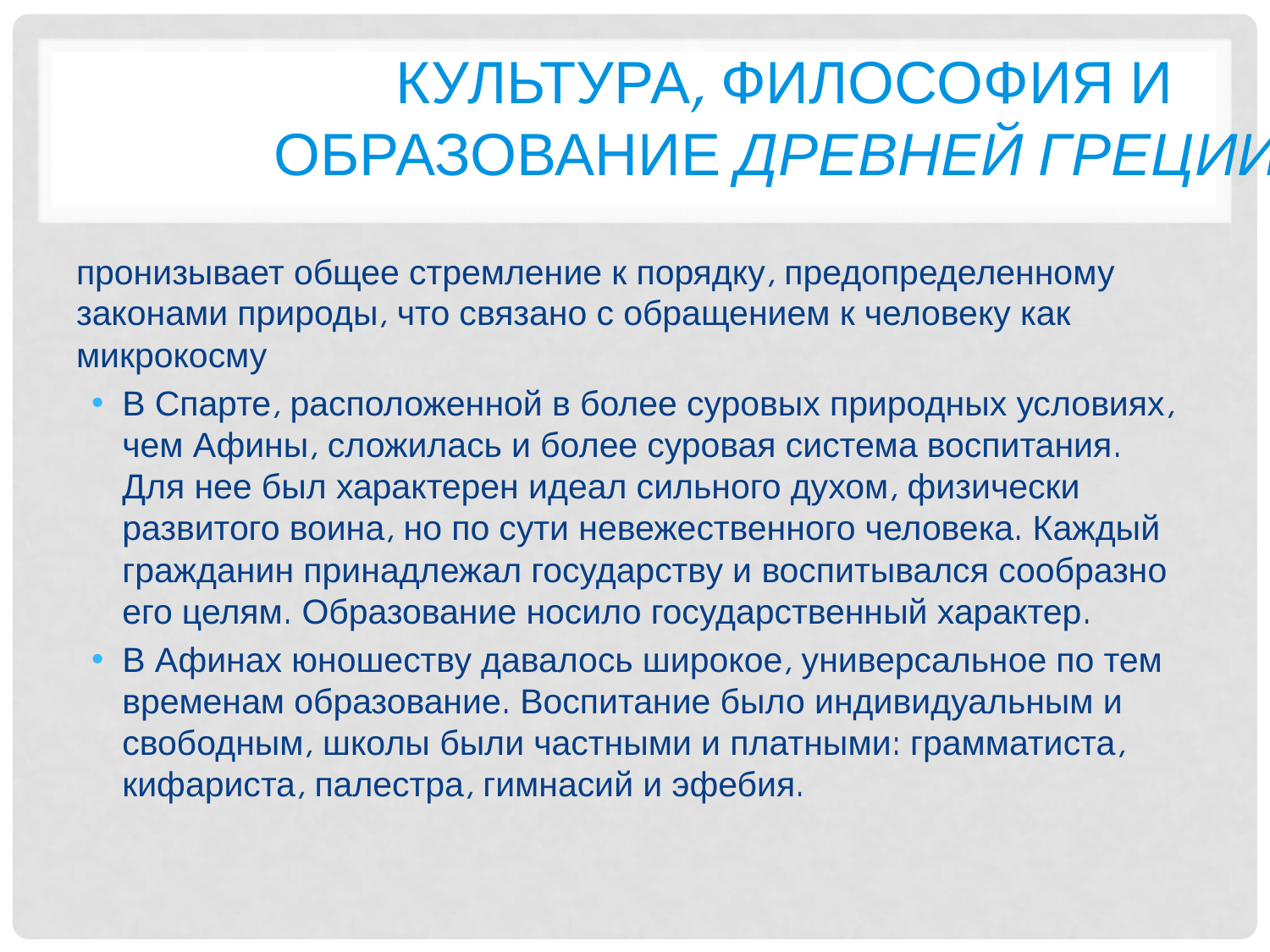

# Культура, философия и образование Древней Греции
пронизывает общее стремление к порядку, предопределенному законами природы, что связано с обращением к человеку как микрокосму
В Спарте, расположенной в более суровых природных условиях, чем Афины, сложилась и более суровая система воспитания. Для нее был характерен идеал сильного духом, физически развитого воина, но по сути невежественного человека. Каждый гражданин принадлежал государству и воспитывался сообразно его целям. Образование носило государственный характер.
В Афинах юношеству давалось широкое, универсальное по тем временам образование. Воспитание было индивидуальным и свободным, школы были частными и платными: грамматиста, кифариста, палестра, гимнасий и эфебия.